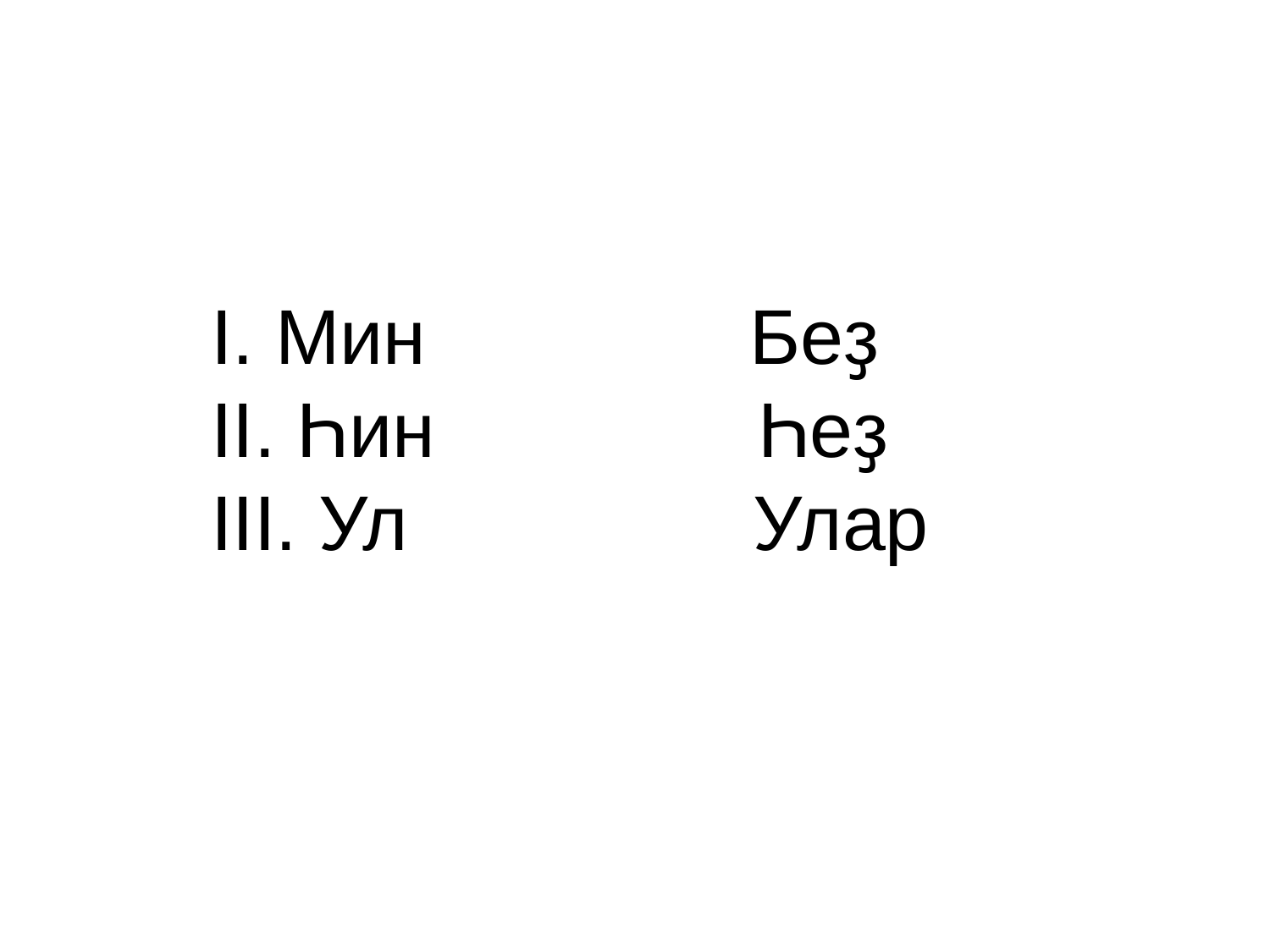

#
I. Мин               Беҙ
II. Һин               Һеҙ
III. Ул                Улар